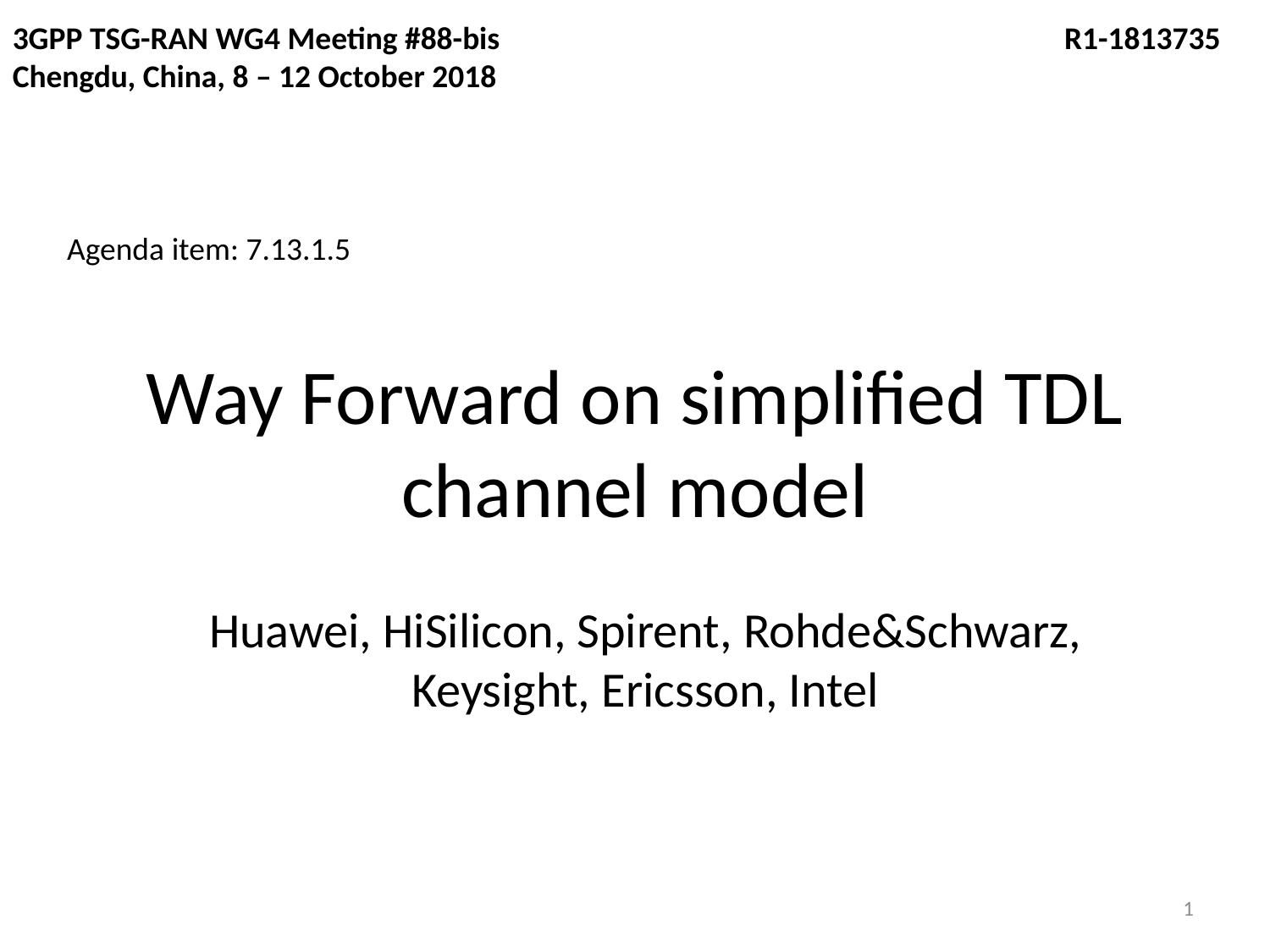

3GPP TSG-RAN WG4 Meeting #88-bis					     R1-1813735
Chengdu, China, 8 – 12 October 2018
Agenda item: 7.13.1.5
# Way Forward on simplified TDL channel model
Huawei, HiSilicon, Spirent, Rohde&Schwarz, Keysight, Ericsson, Intel
1